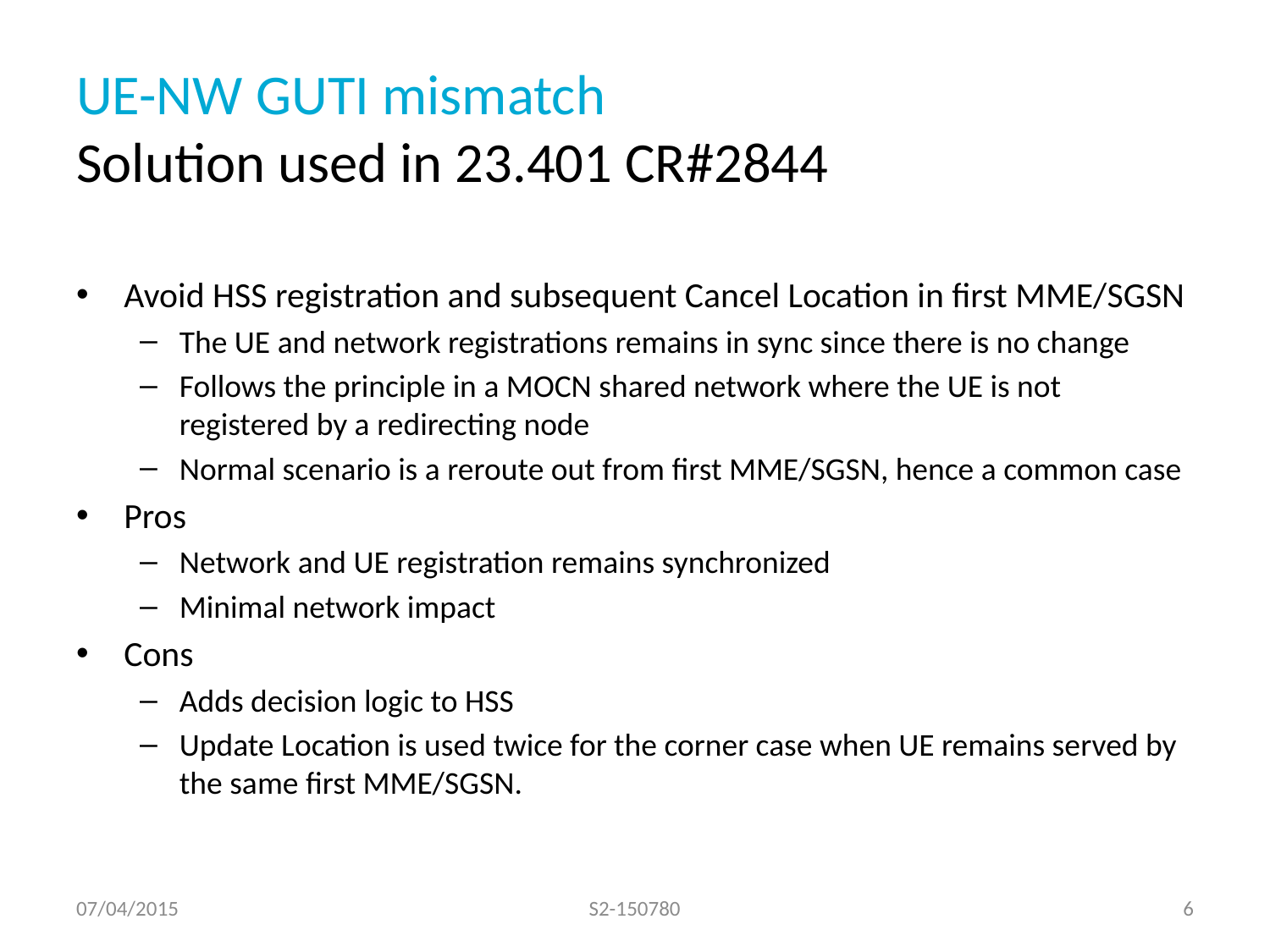

# UE-NW GUTI mismatch Solution used in 23.401 CR#2844
Avoid HSS registration and subsequent Cancel Location in first MME/SGSN
The UE and network registrations remains in sync since there is no change
Follows the principle in a MOCN shared network where the UE is not registered by a redirecting node
Normal scenario is a reroute out from first MME/SGSN, hence a common case
Pros
Network and UE registration remains synchronized
Minimal network impact
Cons
Adds decision logic to HSS
Update Location is used twice for the corner case when UE remains served by the same first MME/SGSN.

07/04/2015
S2-150780
6